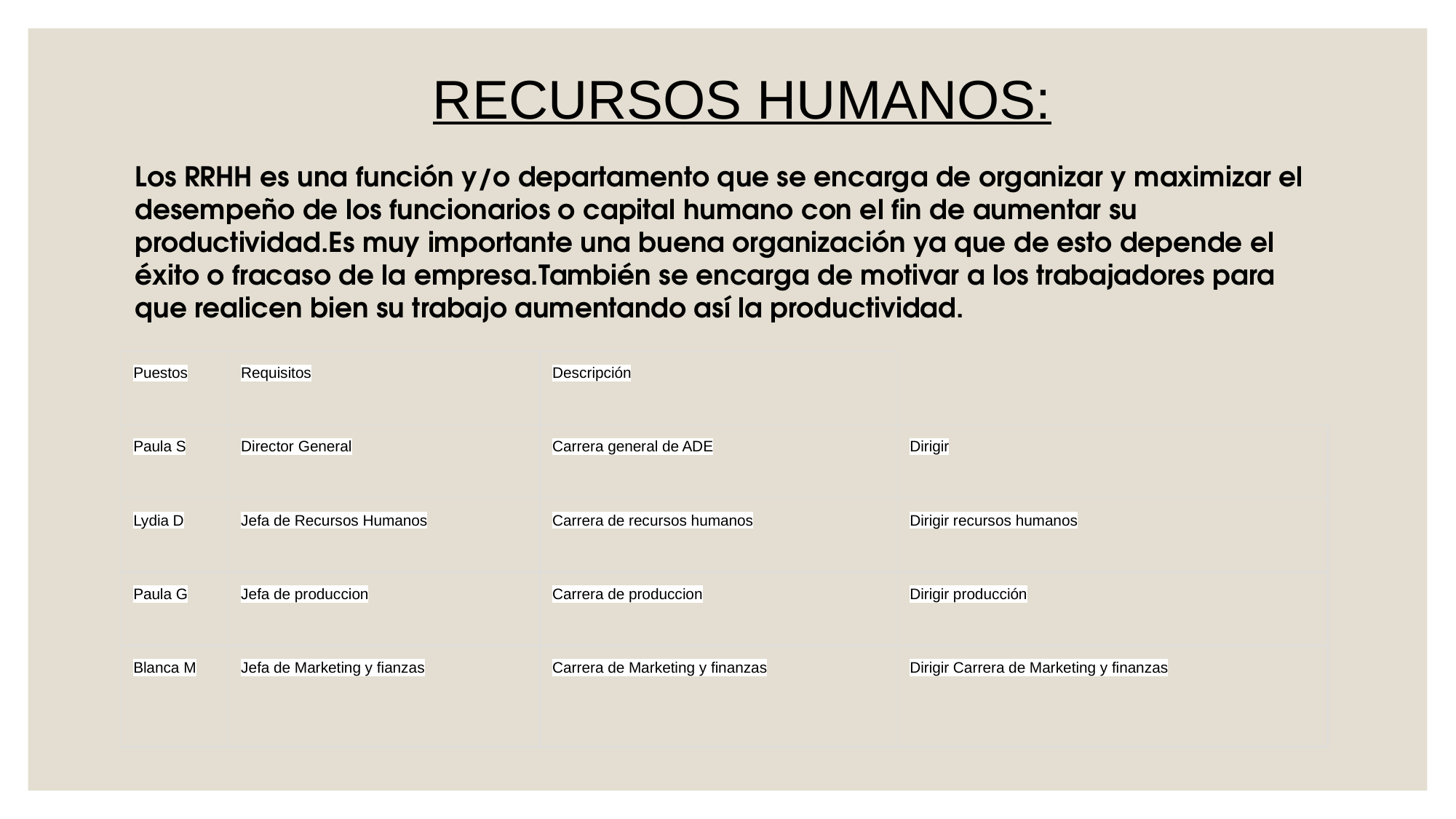

RECURSOS HUMANOS:
Los RRHH es una función y/o departamento que se encarga de organizar y maximizar el desempeño de los funcionarios o capital humano con el fin de aumentar su productividad.Es muy importante una buena organización ya que de esto depende el éxito o fracaso de la empresa.También se encarga de motivar a los trabajadores para que realicen bien su trabajo aumentando así la productividad.
| Puestos | Requisitos | Descripción |  |
| --- | --- | --- | --- |
| Paula S | Director General | Carrera general de ADE | Dirigir |
| Lydia D | Jefa de Recursos Humanos | Carrera de recursos humanos | Dirigir recursos humanos |
| Paula G | Jefa de produccion | Carrera de produccion | Dirigir producción |
| Blanca M | Jefa de Marketing y fianzas | Carrera de Marketing y finanzas | Dirigir Carrera de Marketing y finanzas |